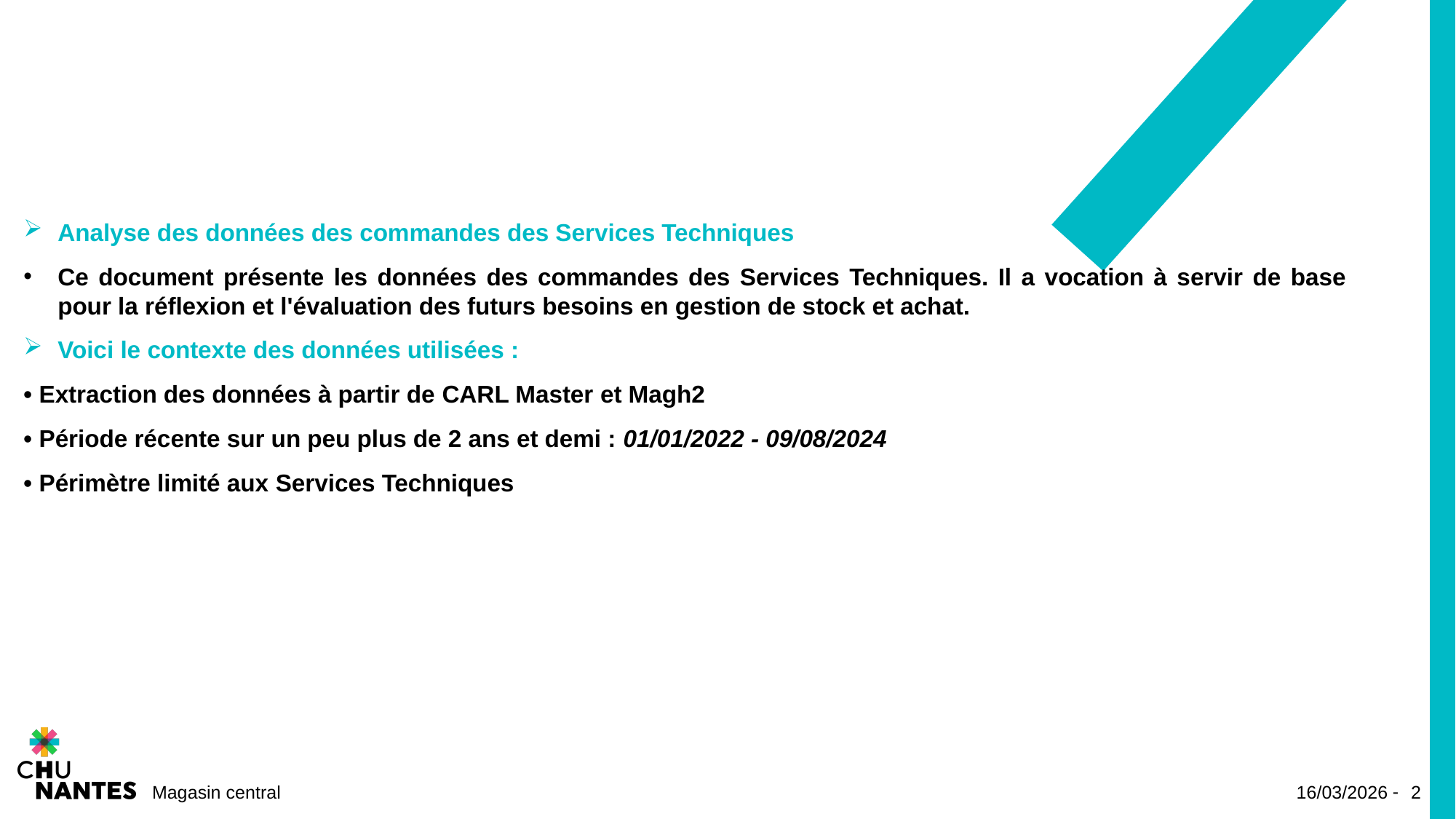

Analyse des données des commandes des Services Techniques
Ce document présente les données des commandes des Services Techniques. Il a vocation à servir de base pour la réflexion et l'évaluation des futurs besoins en gestion de stock et achat.
Voici le contexte des données utilisées :
• Extraction des données à partir de CARL Master et Magh2
• Période récente sur un peu plus de 2 ans et demi : 01/01/2022 - 09/08/2024
• Périmètre limité aux Services Techniques
Magasin central
16/03/2026
2